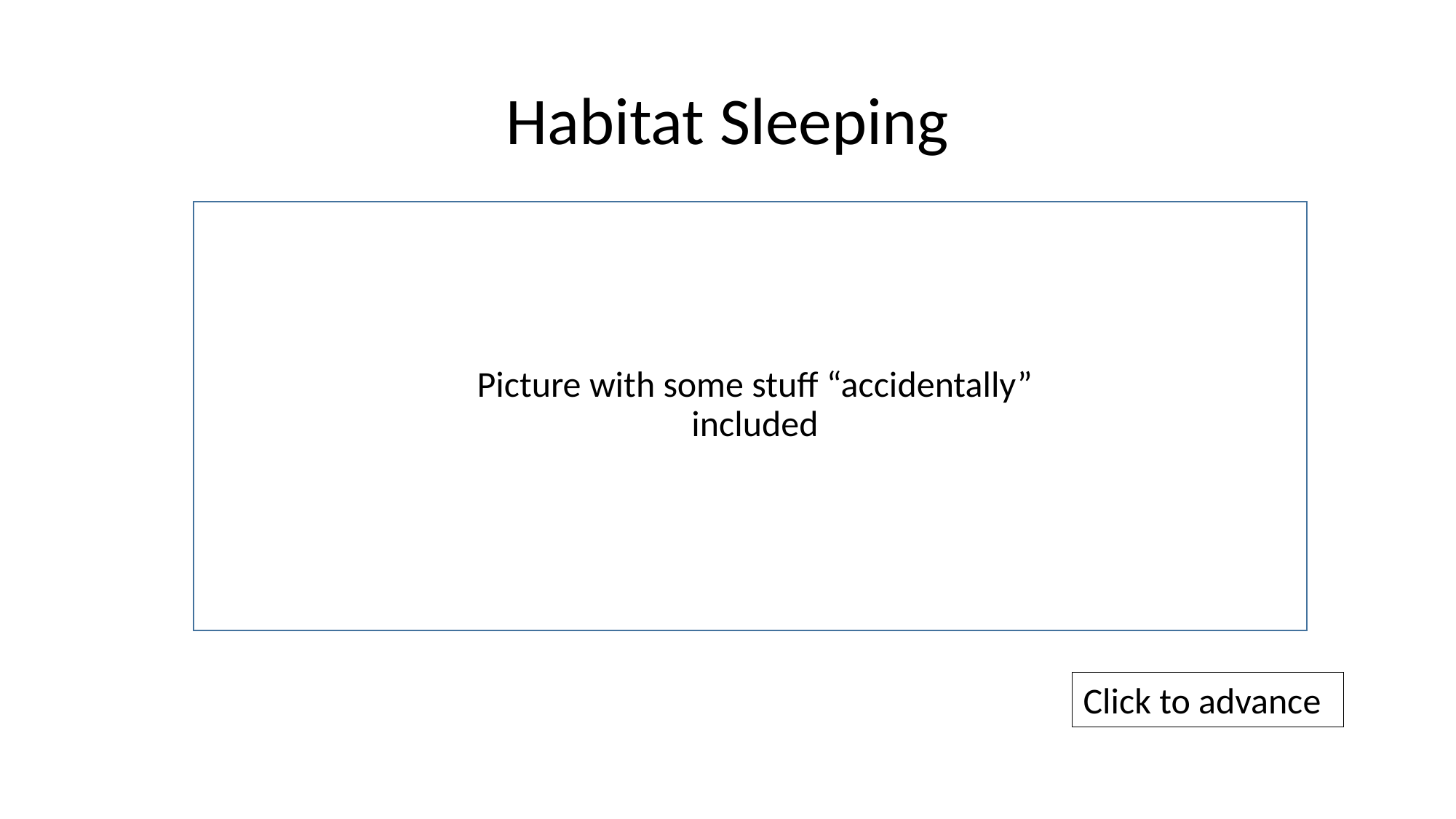

# Habitat Sleeping

Picture with some stuff “accidentally” included
Click to advance